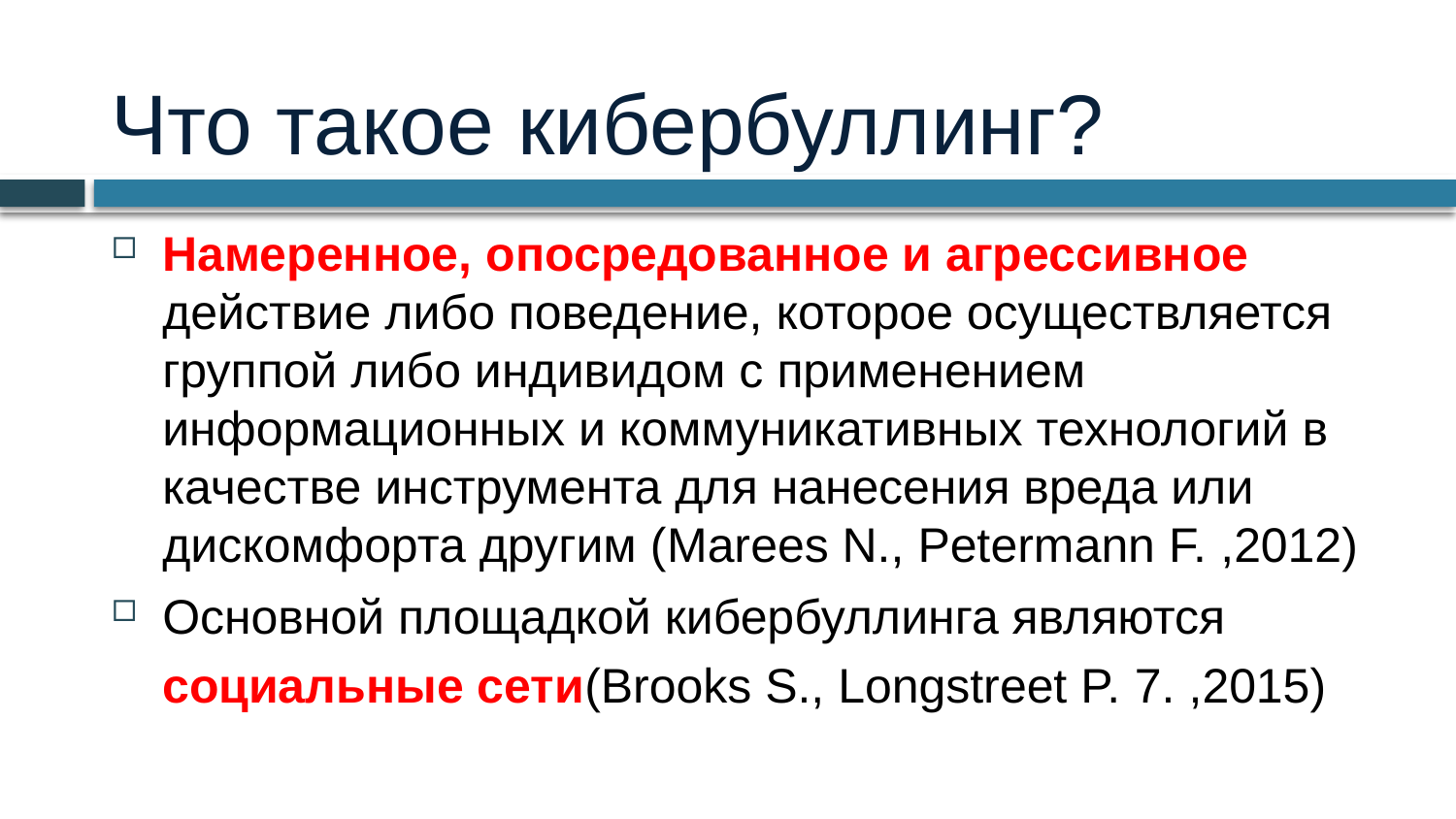

# Что такое кибербуллинг?
Намеренное, опосредованное и агрессивное действие либо поведение, которое осуществляется группой либо индивидом с применением информационных и коммуникативных технологий в качестве инструмента для нанесения вреда или дискомфорта другим (Marees N., Petermann F. ,2012)
Основной площадкой кибербуллинга являются социальные сети(Brooks S., Longstreet P. 7. ,2015)